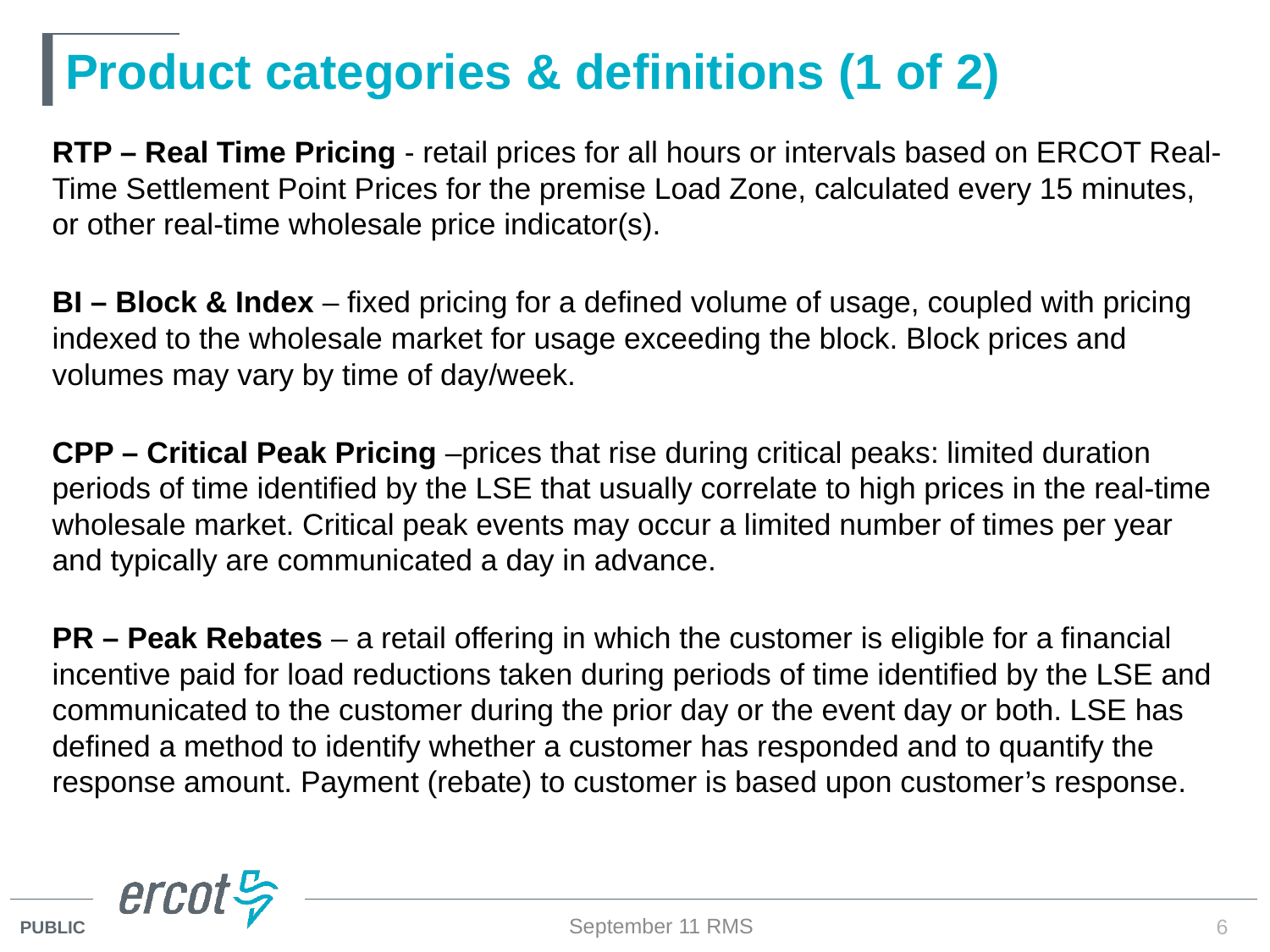

# Product categories & definitions (1 of 2)
RTP – Real Time Pricing - retail prices for all hours or intervals based on ERCOT Real-Time Settlement Point Prices for the premise Load Zone, calculated every 15 minutes, or other real-time wholesale price indicator(s).

BI – Block & Index – fixed pricing for a defined volume of usage, coupled with pricing indexed to the wholesale market for usage exceeding the block. Block prices and volumes may vary by time of day/week.

CPP – Critical Peak Pricing –prices that rise during critical peaks: limited duration periods of time identified by the LSE that usually correlate to high prices in the real-time wholesale market. Critical peak events may occur a limited number of times per year and typically are communicated a day in advance.

PR – Peak Rebates – a retail offering in which the customer is eligible for a financial incentive paid for load reductions taken during periods of time identified by the LSE and communicated to the customer during the prior day or the event day or both. LSE has defined a method to identify whether a customer has responded and to quantify the response amount. Payment (rebate) to customer is based upon customer’s response.
September 11 RMS
6